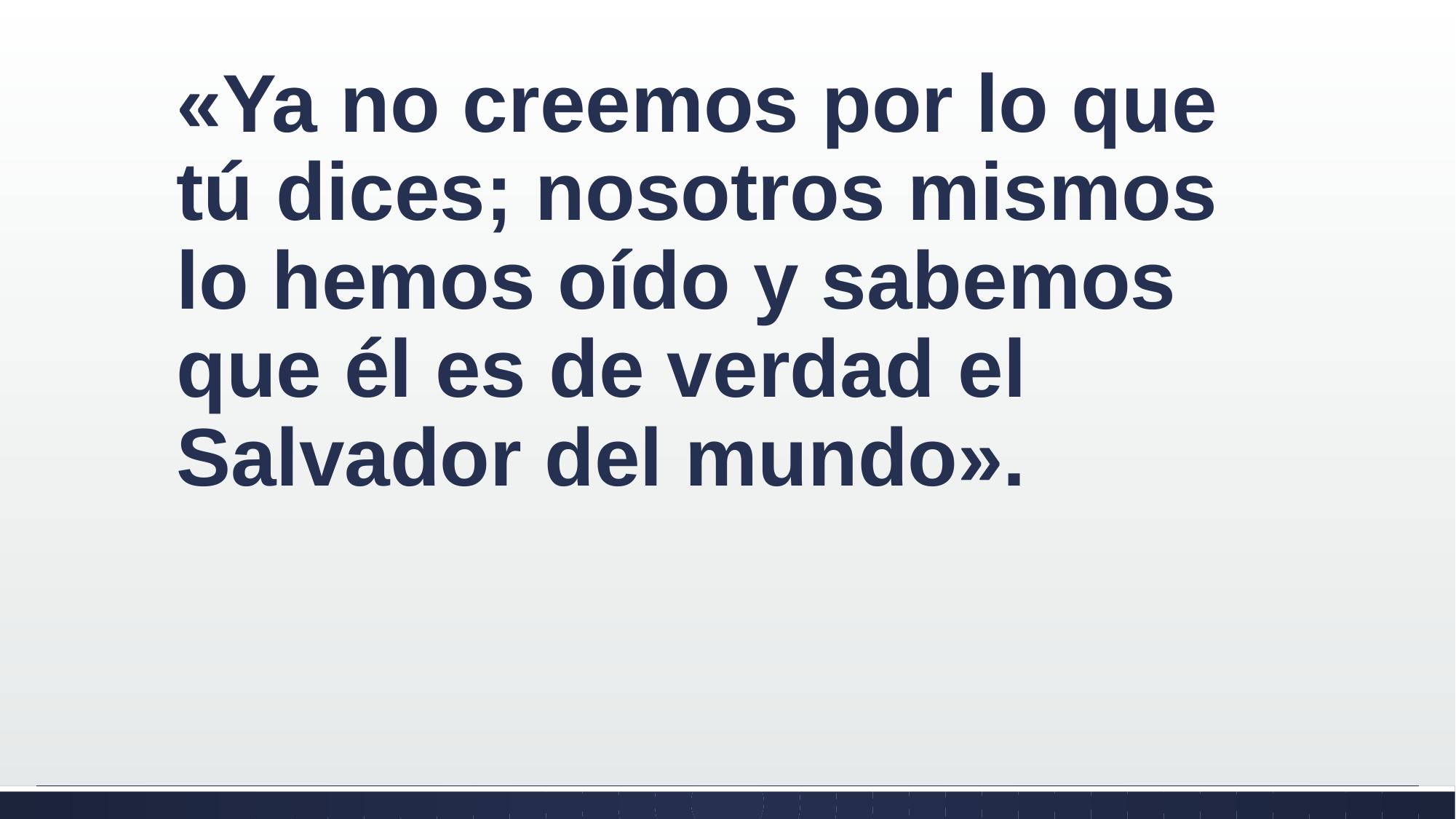

#
«Ya no creemos por lo que tú dices; nosotros mismos lo hemos oído y sabemos que él es de verdad el Salvador del mundo».